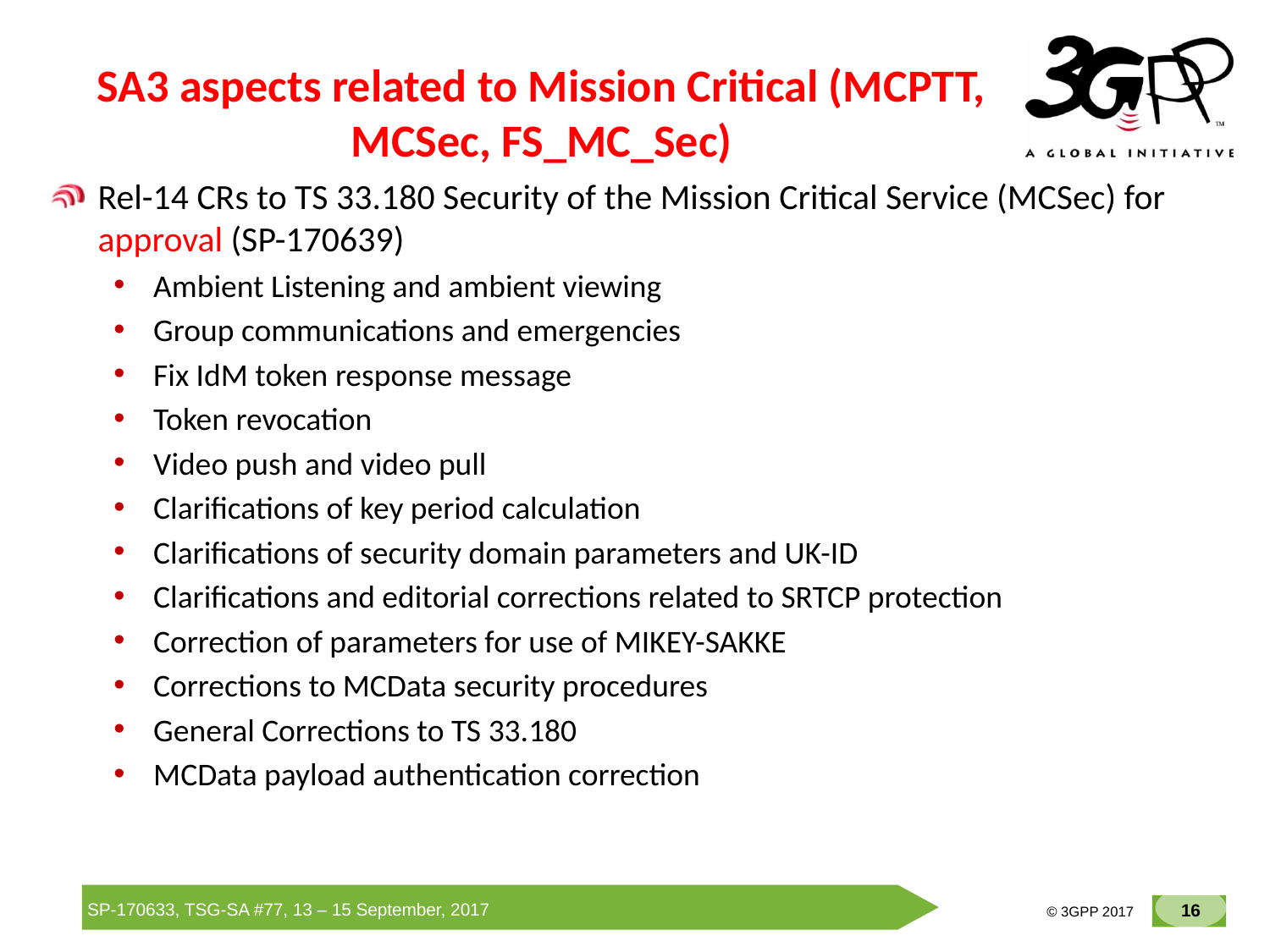

# SA3 aspects related to Mission Critical (MCPTT, MCSec, FS_MC_Sec)
Rel-14 CRs to TS 33.180 Security of the Mission Critical Service (MCSec) for approval (SP-170639)
Ambient Listening and ambient viewing
Group communications and emergencies
Fix IdM token response message
Token revocation
Video push and video pull
Clarifications of key period calculation
Clarifications of security domain parameters and UK-ID
Clarifications and editorial corrections related to SRTCP protection
Correction of parameters for use of MIKEY-SAKKE
Corrections to MCData security procedures
General Corrections to TS 33.180
MCData payload authentication correction